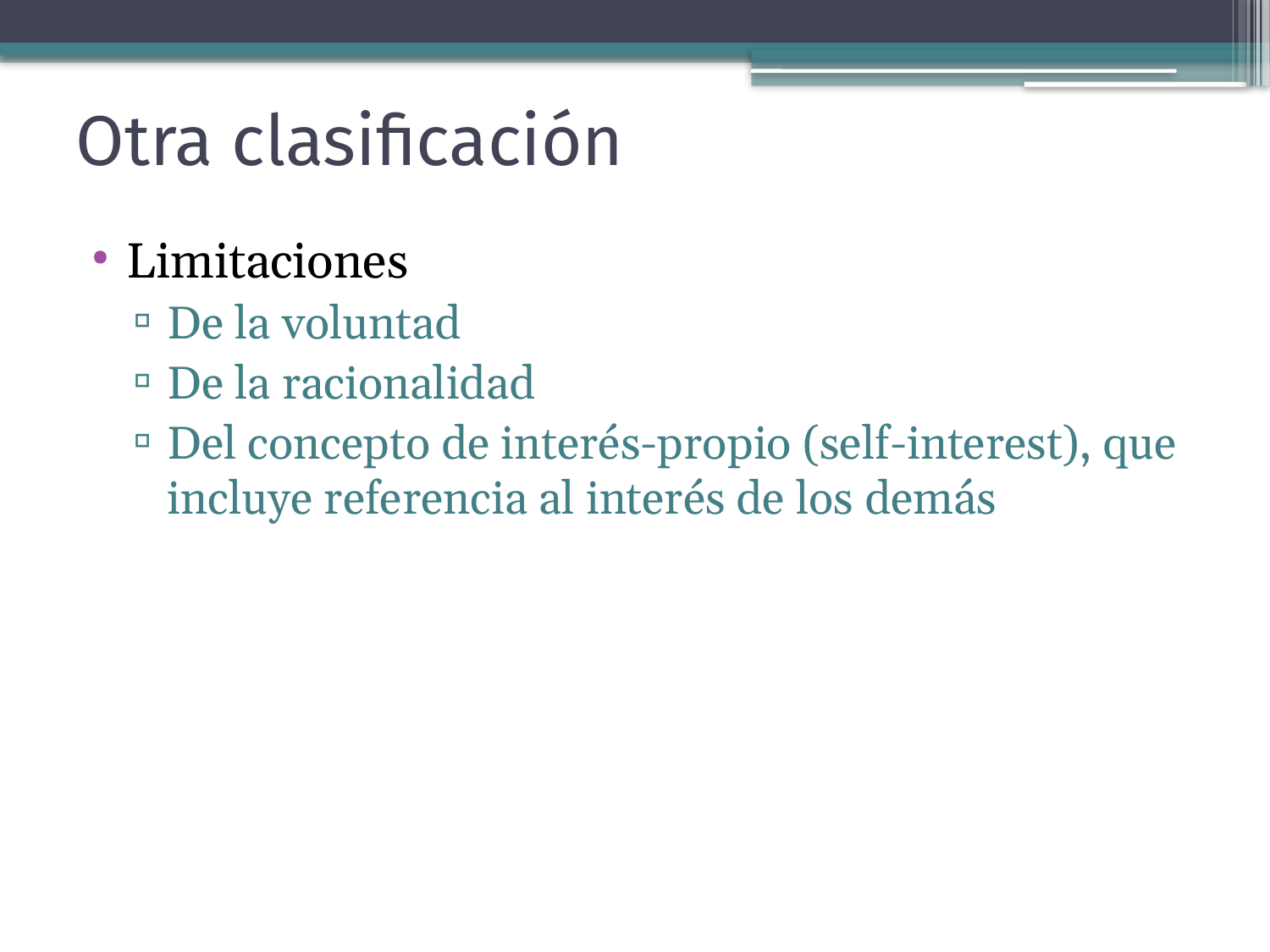

# Otra clasificación
Limitaciones
De la voluntad
De la racionalidad
Del concepto de interés-propio (self-interest), que incluye referencia al interés de los demás